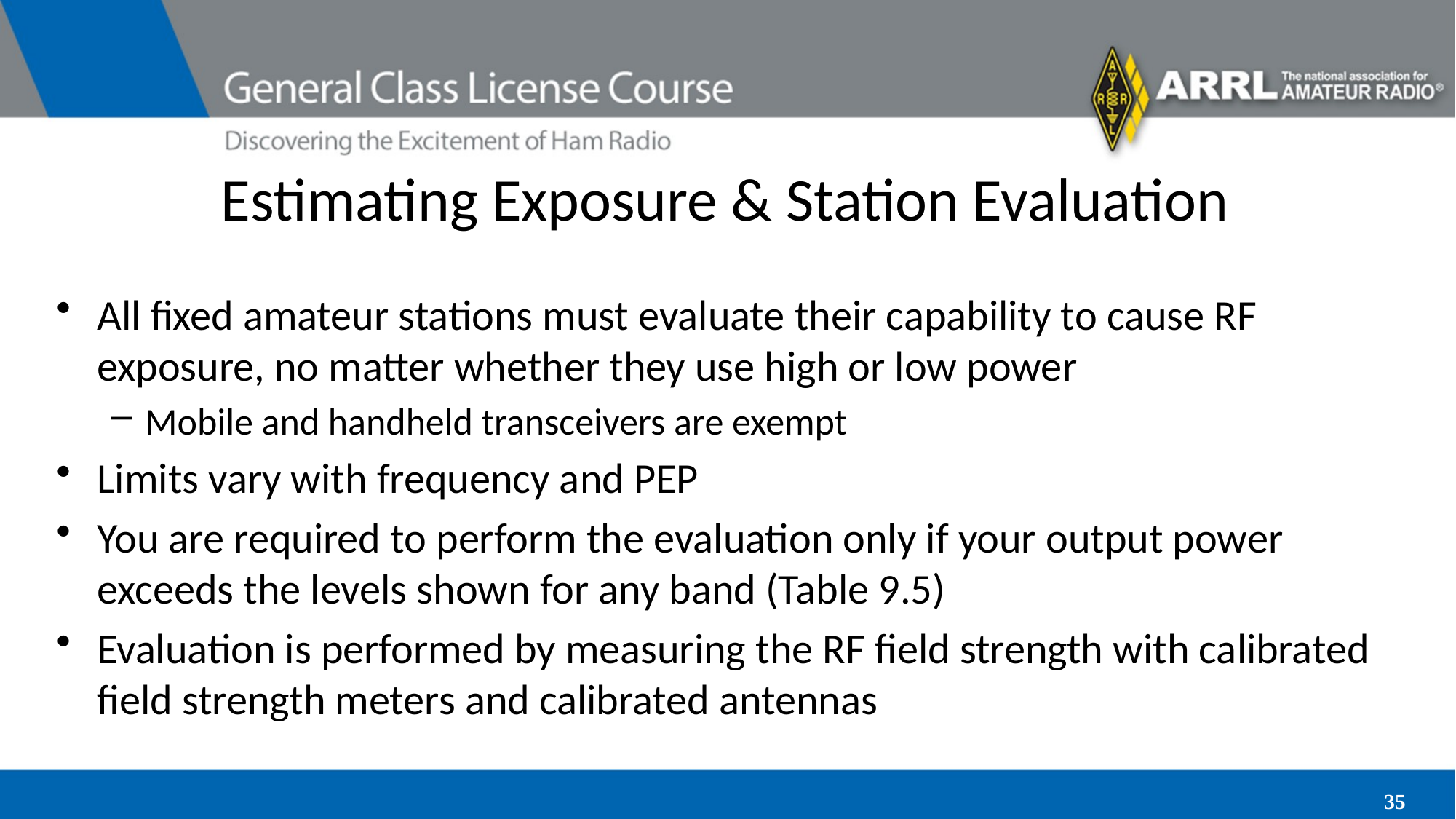

# Estimating Exposure & Station Evaluation
All fixed amateur stations must evaluate their capability to cause RF exposure, no matter whether they use high or low power
Mobile and handheld transceivers are exempt
Limits vary with frequency and PEP
You are required to perform the evaluation only if your output power exceeds the levels shown for any band (Table 9.5)
Evaluation is performed by measuring the RF field strength with calibrated field strength meters and calibrated antennas